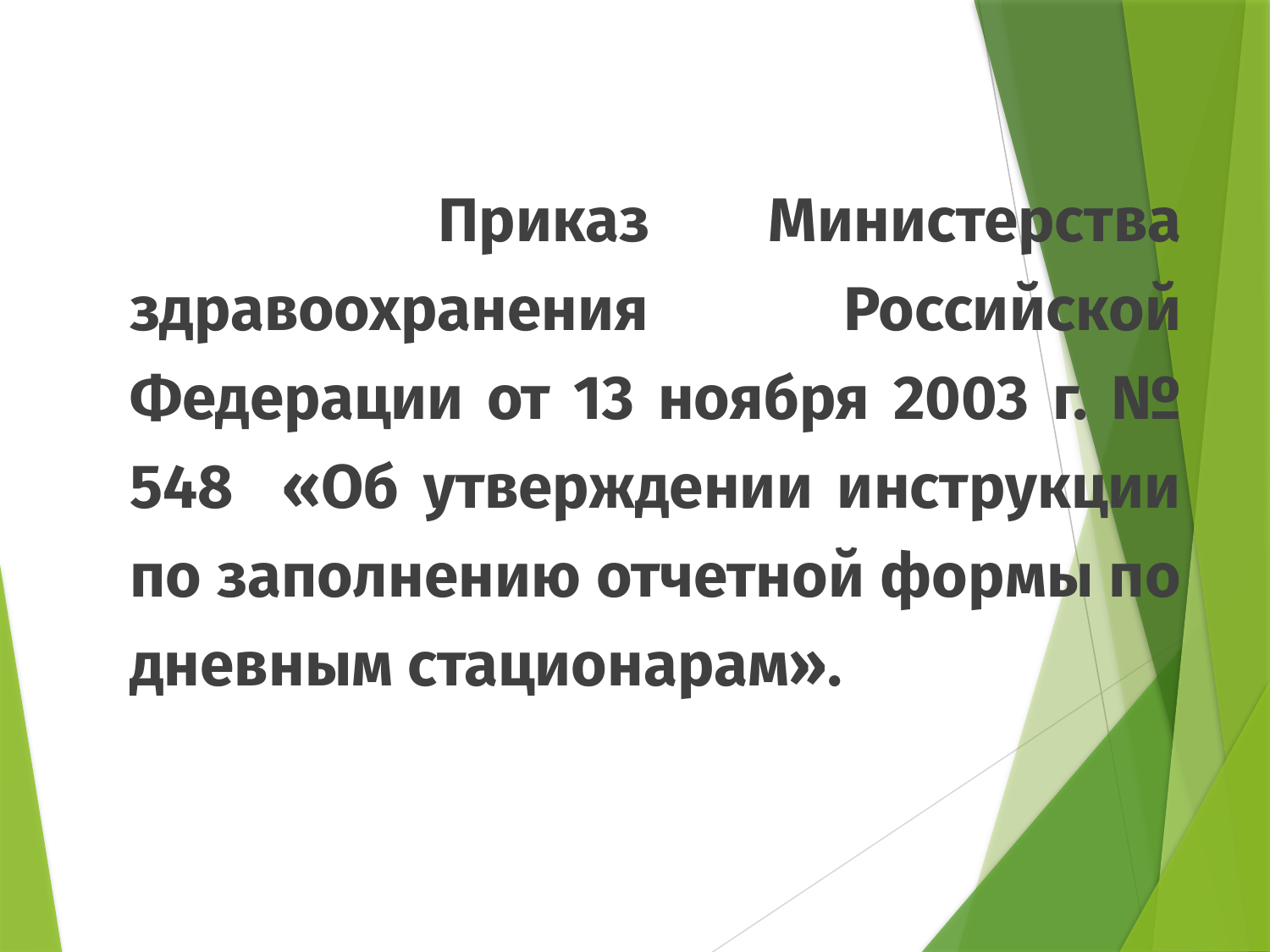

Приказ Министерства здравоохранения  Российской Федерации от 13 ноября 2003 г. № 548  «Об утверждении инструкции по заполнению отчетной формы по дневным стационарам».